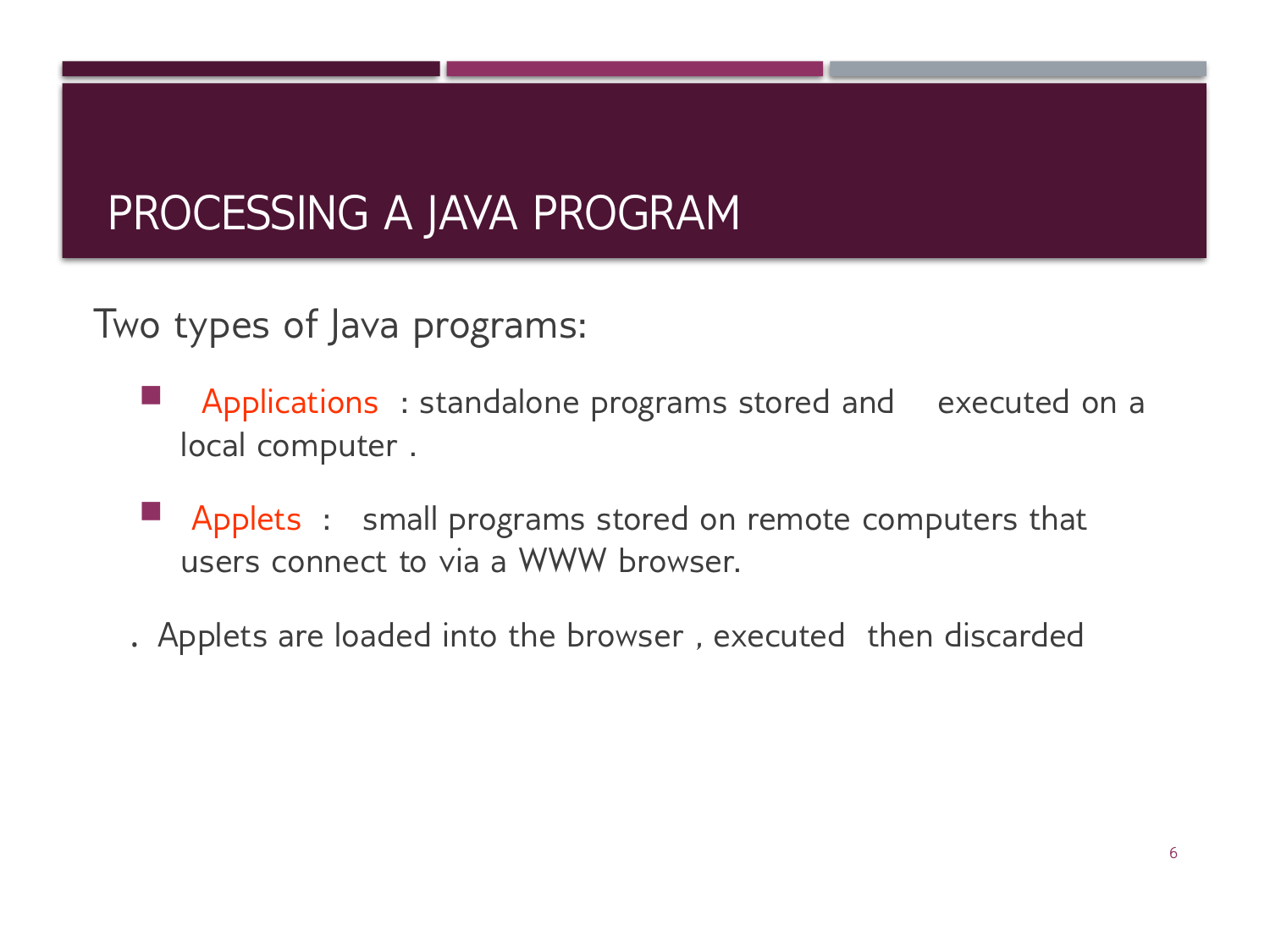

# Processing a Java Program
Two types of Java programs:
  Applications  : standalone programs stored and    executed on a local computer .
 Applets  :   small programs stored on remote computers that users connect to via a WWW browser.
 Applets are loaded into the browser , executed  then discarded  .

6